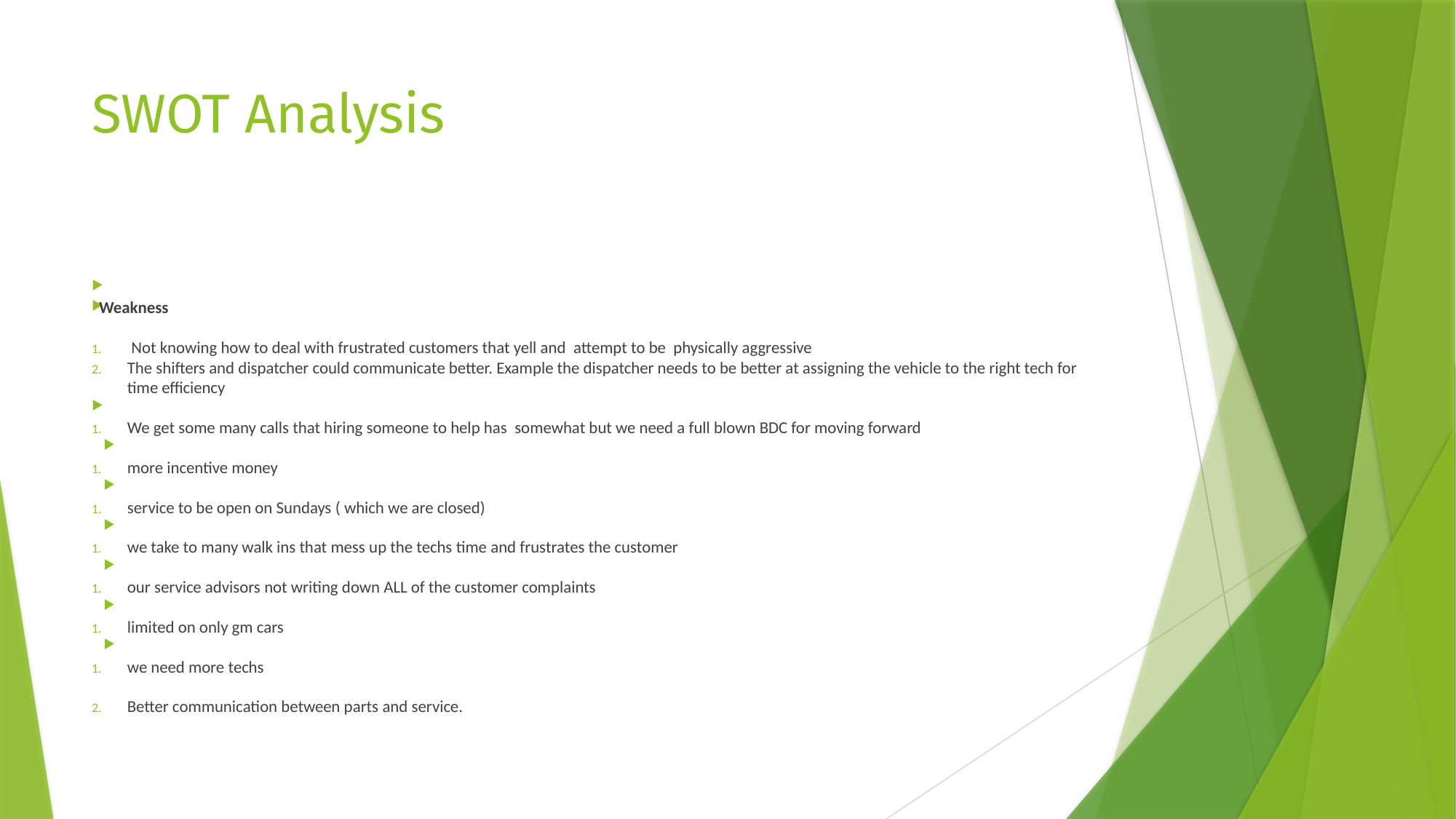

# SWOT Analysis

Weakness

 Not knowing how to deal with frustrated customers that yell and  attempt to be  physically aggressive
The shifters and dispatcher could communicate better. Example the dispatcher needs to be better at assigning the vehicle to the right tech for time efficiency

We get some many calls that hiring someone to help has  somewhat but we need a full blown BDC for moving forward

more incentive money

service to be open on Sundays ( which we are closed)

we take to many walk ins that mess up the techs time and frustrates the customer

our service advisors not writing down ALL of the customer complaints

limited on only gm cars

we need more techs

Better communication between parts and service.